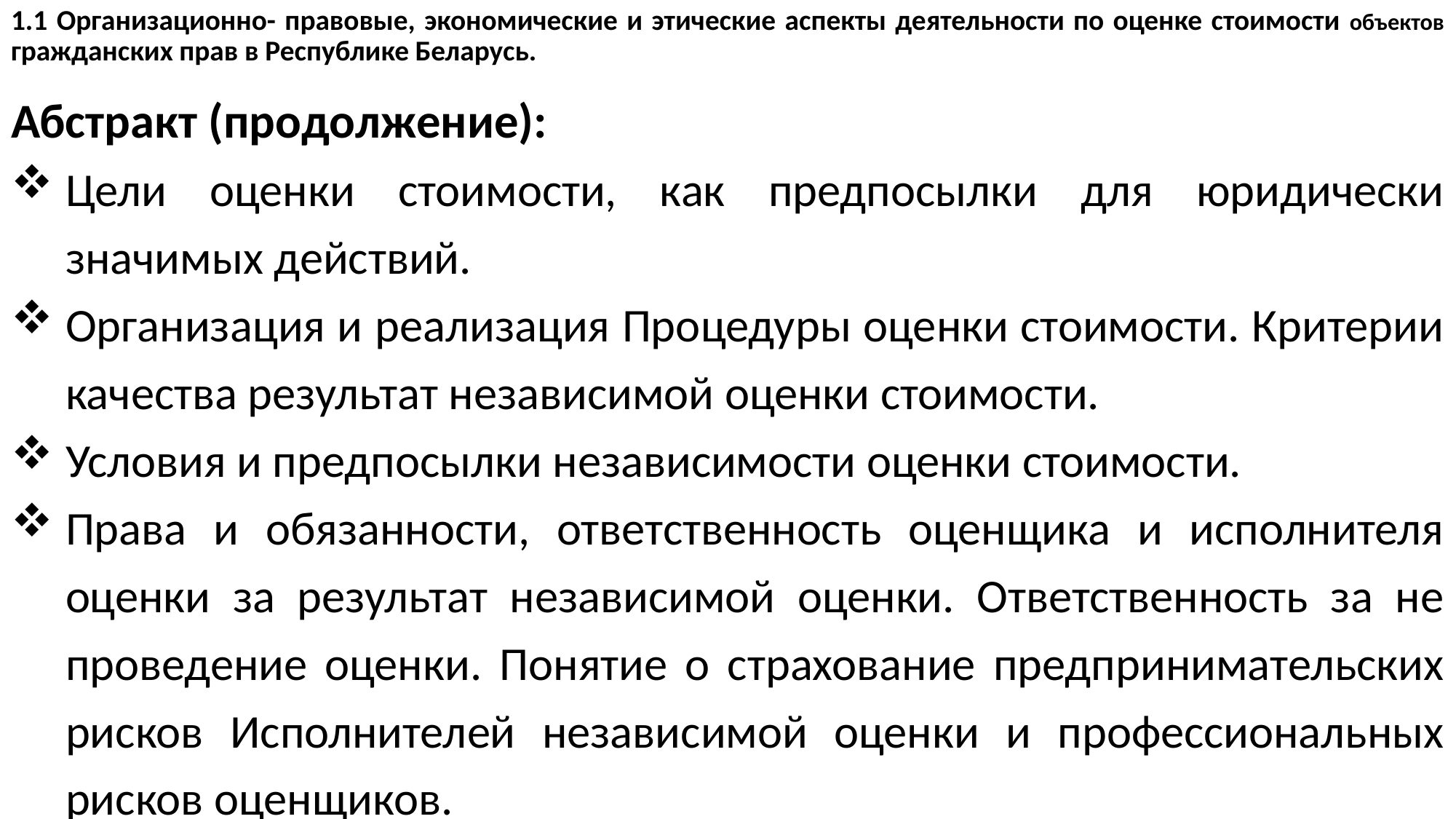

# 1.1 Организационно- правовые, экономические и этические аспекты деятельности по оценке стоимости объектов гражданских прав в Республике Беларусь.
Абстракт (продолжение):
Цели оценки стоимости, как предпосылки для юридически значимых действий.
Организация и реализация Процедуры оценки стоимости. Критерии качества результат независимой оценки стоимости.
Условия и предпосылки независимости оценки стоимости.
Права и обязанности, ответственность оценщика и исполнителя оценки за результат независимой оценки. Ответственность за не проведение оценки. Понятие о страхование предпринимательских рисков Исполнителей независимой оценки и профессиональных рисков оценщиков.